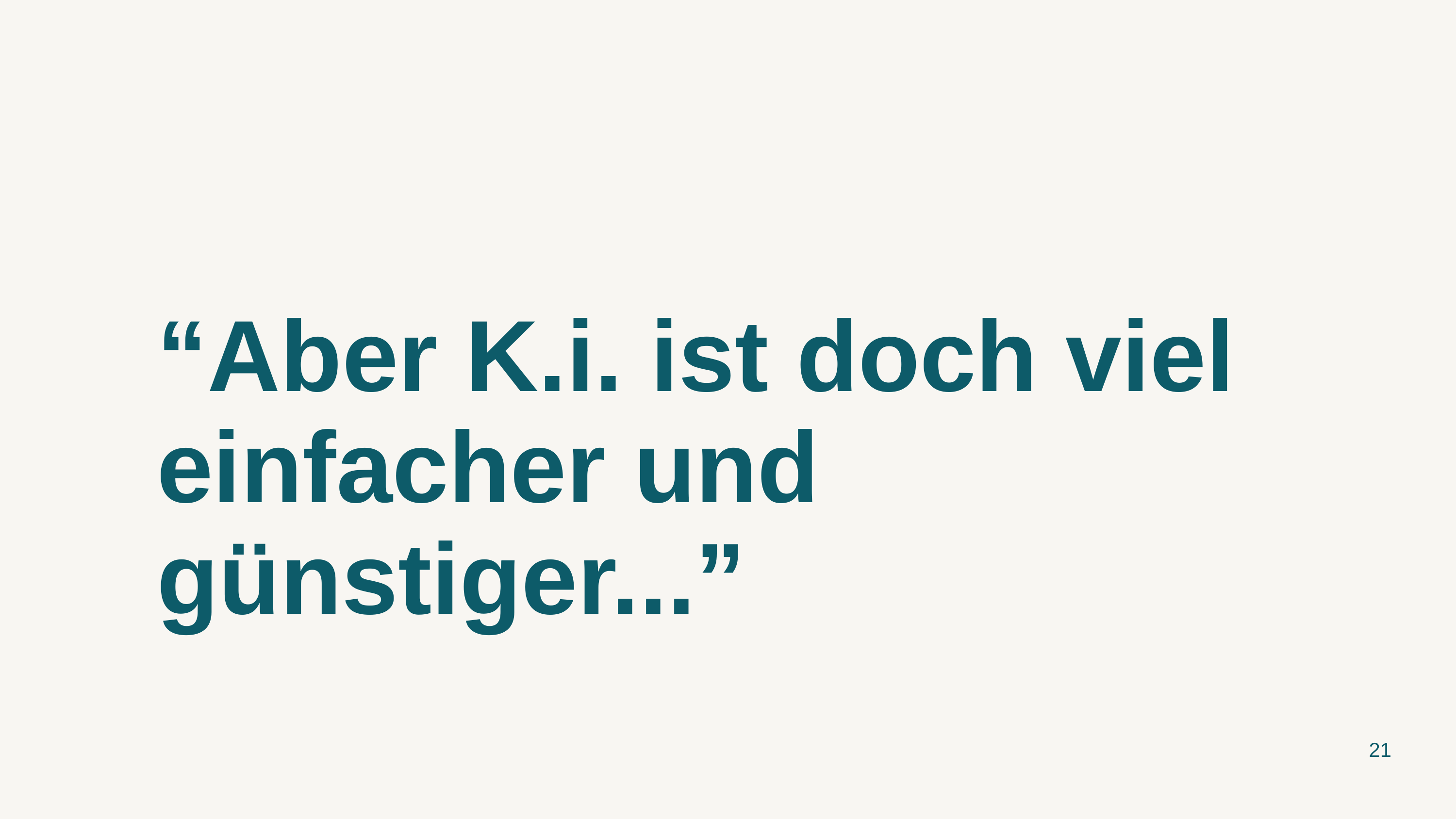

“Aber K.i. ist doch viel einfacher und günstiger...”
21